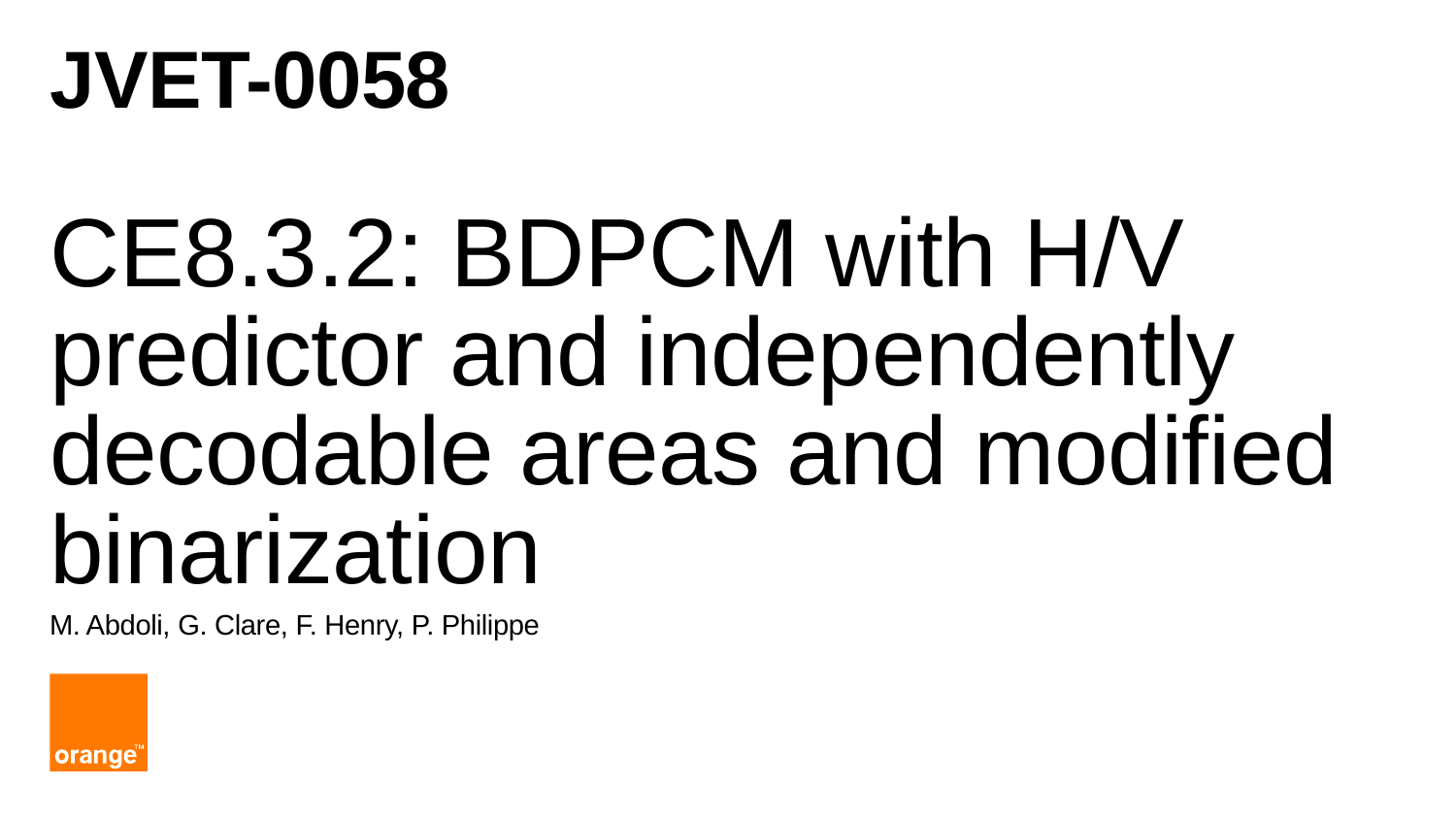

# JVET-0058 CE8.3.2: BDPCM with H/V predictor and independently decodable areas and modified binarization
M. Abdoli, G. Clare, F. Henry, P. Philippe